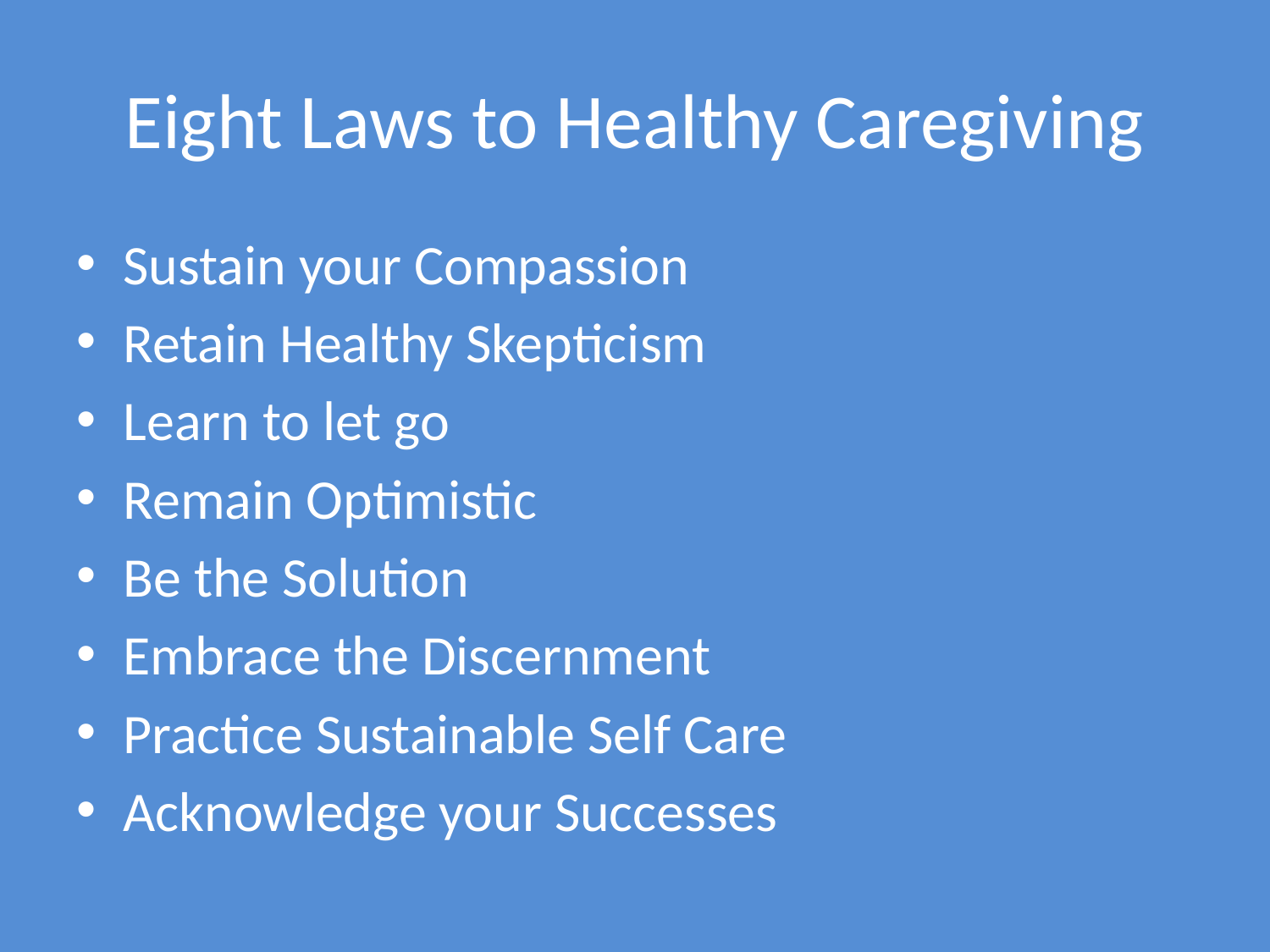

# Eight Laws to Healthy Caregiving
Sustain your Compassion
Retain Healthy Skepticism
Learn to let go
Remain Optimistic
Be the Solution
Embrace the Discernment
Practice Sustainable Self Care
Acknowledge your Successes